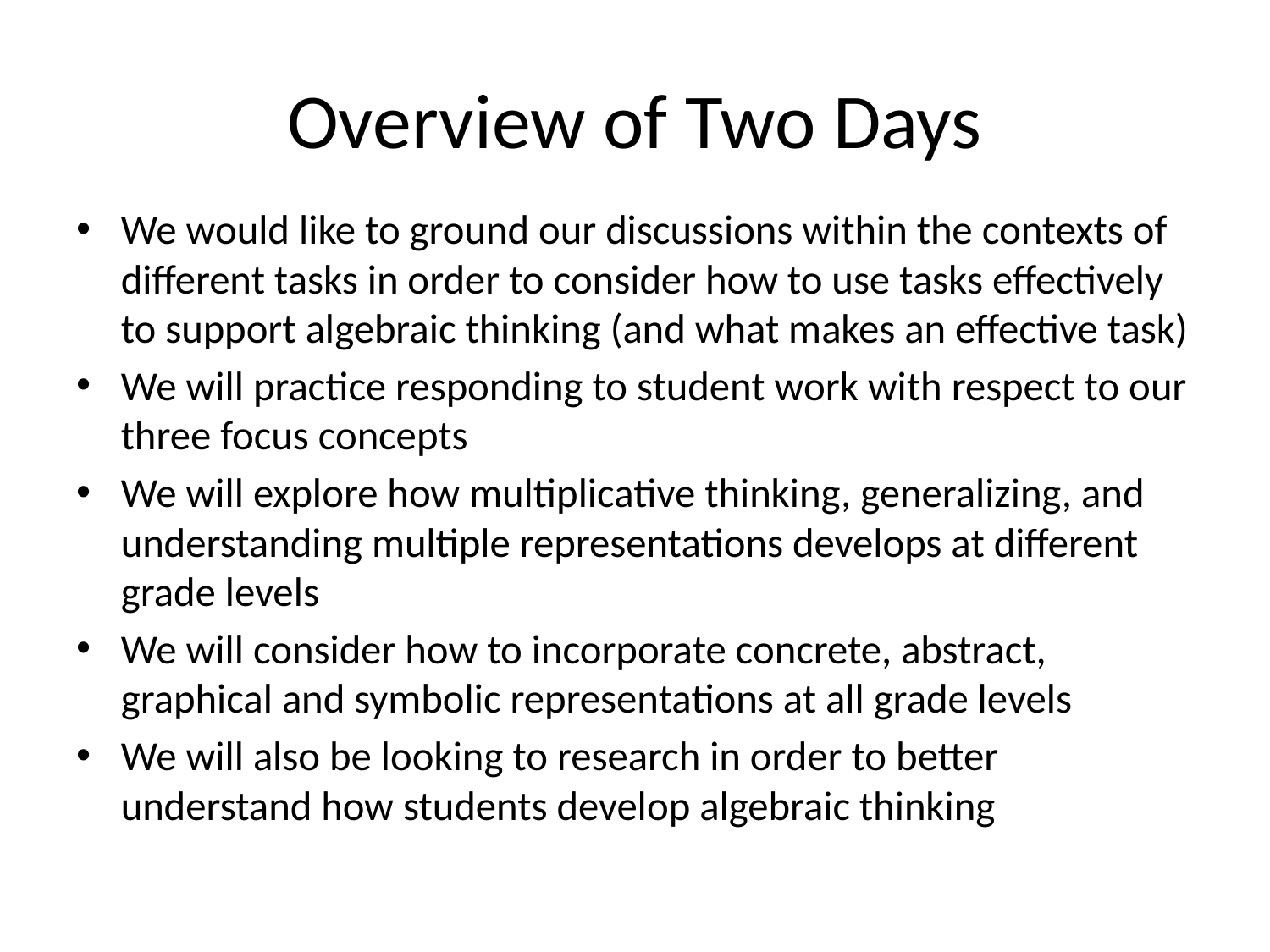

# Overview of Two Days
We would like to ground our discussions within the contexts of different tasks in order to consider how to use tasks effectively to support algebraic thinking (and what makes an effective task)
We will practice responding to student work with respect to our three focus concepts
We will explore how multiplicative thinking, generalizing, and understanding multiple representations develops at different grade levels
We will consider how to incorporate concrete, abstract, graphical and symbolic representations at all grade levels
We will also be looking to research in order to better understand how students develop algebraic thinking